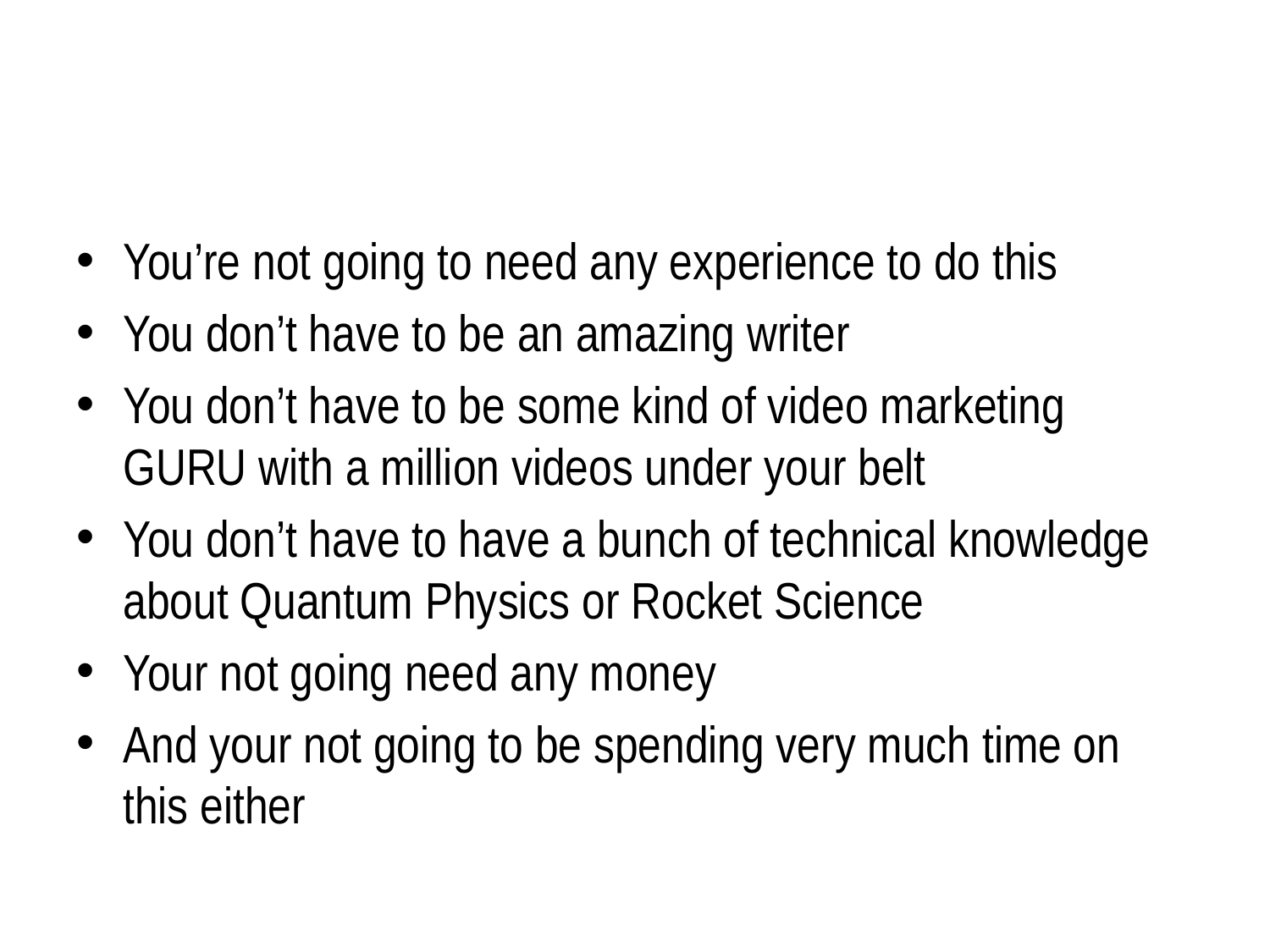

You’re not going to need any experience to do this
You don’t have to be an amazing writer
You don’t have to be some kind of video marketing GURU with a million videos under your belt
You don’t have to have a bunch of technical knowledge about Quantum Physics or Rocket Science
Your not going need any money
And your not going to be spending very much time on this either